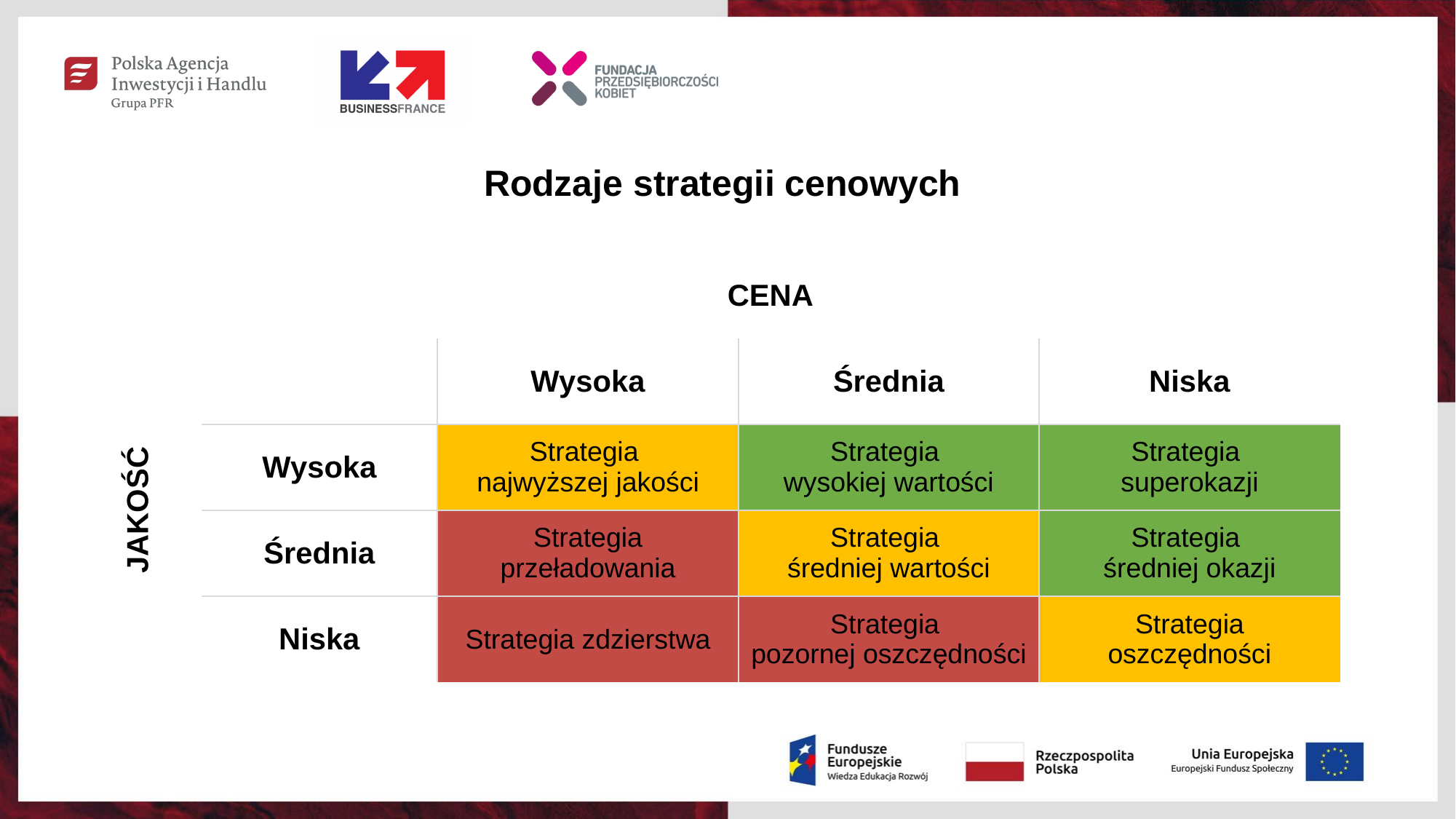

Rodzaje strategii cenowych
|  | CENA |  |  |  |
| --- | --- | --- | --- | --- |
| JAKOŚĆ |  | Wysoka | Średnia | Niska |
|  | Wysoka | Strategia najwyższej jakości | Strategia wysokiej wartości | Strategia superokazji |
|  | Średnia | Strategia przeładowania | Strategia średniej wartości | Strategia średniej okazji |
|  | Niska | Strategia zdzierstwa | Strategia pozornej oszczędności | Strategia oszczędności |